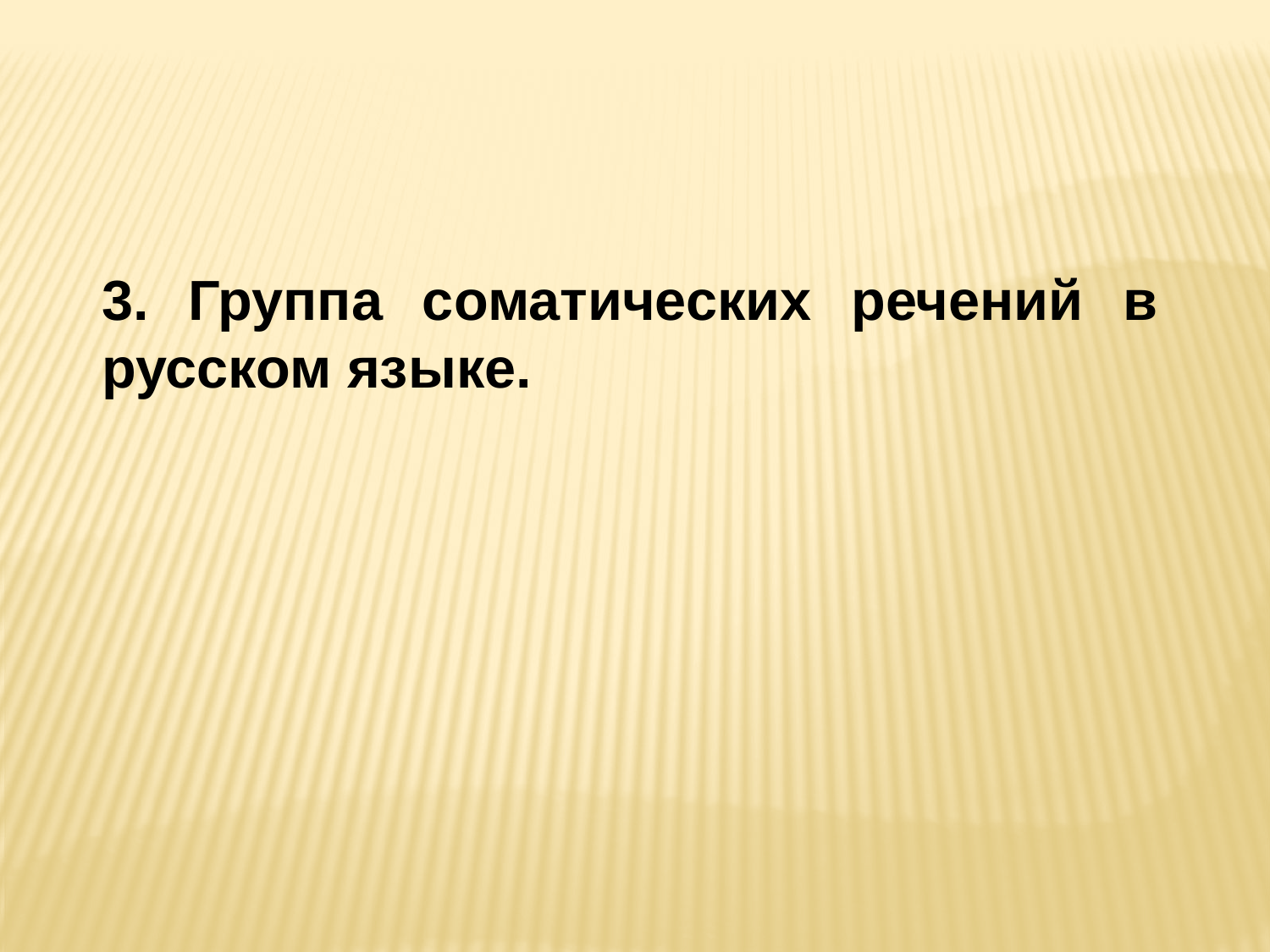

3. Группа соматических речений в русском языке.